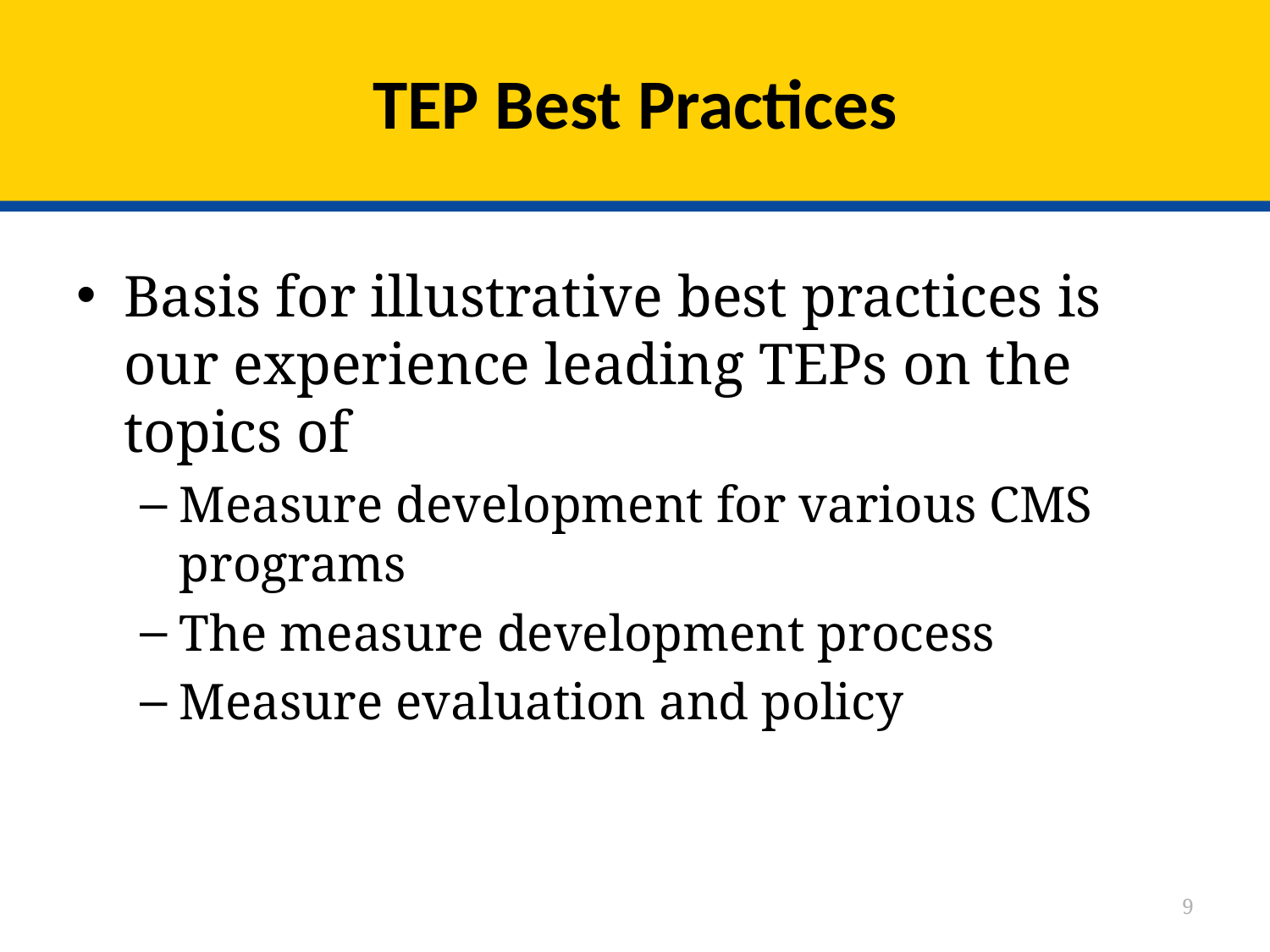

# TEP Best Practices
Basis for illustrative best practices is our experience leading TEPs on the topics of
Measure development for various CMS programs
The measure development process
Measure evaluation and policy
9